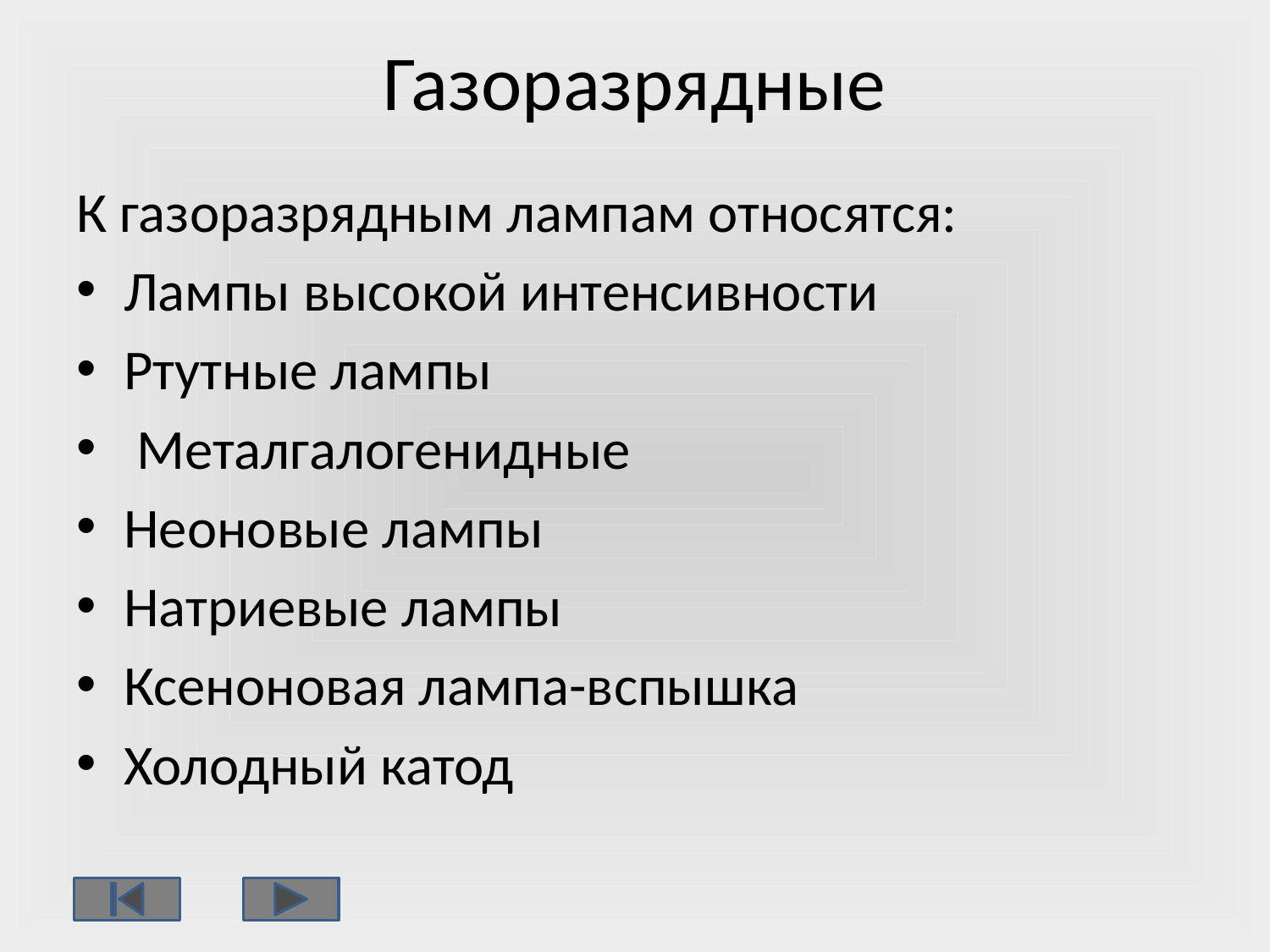

# Газоразрядные
К газоразрядным лампам относятся:
Лампы высокой интенсивности
Ртутные лампы
 Металгалогенидные
Неоновые лампы
Натриевые лампы
Ксеноновая лампа-вспышка
Холодный катод